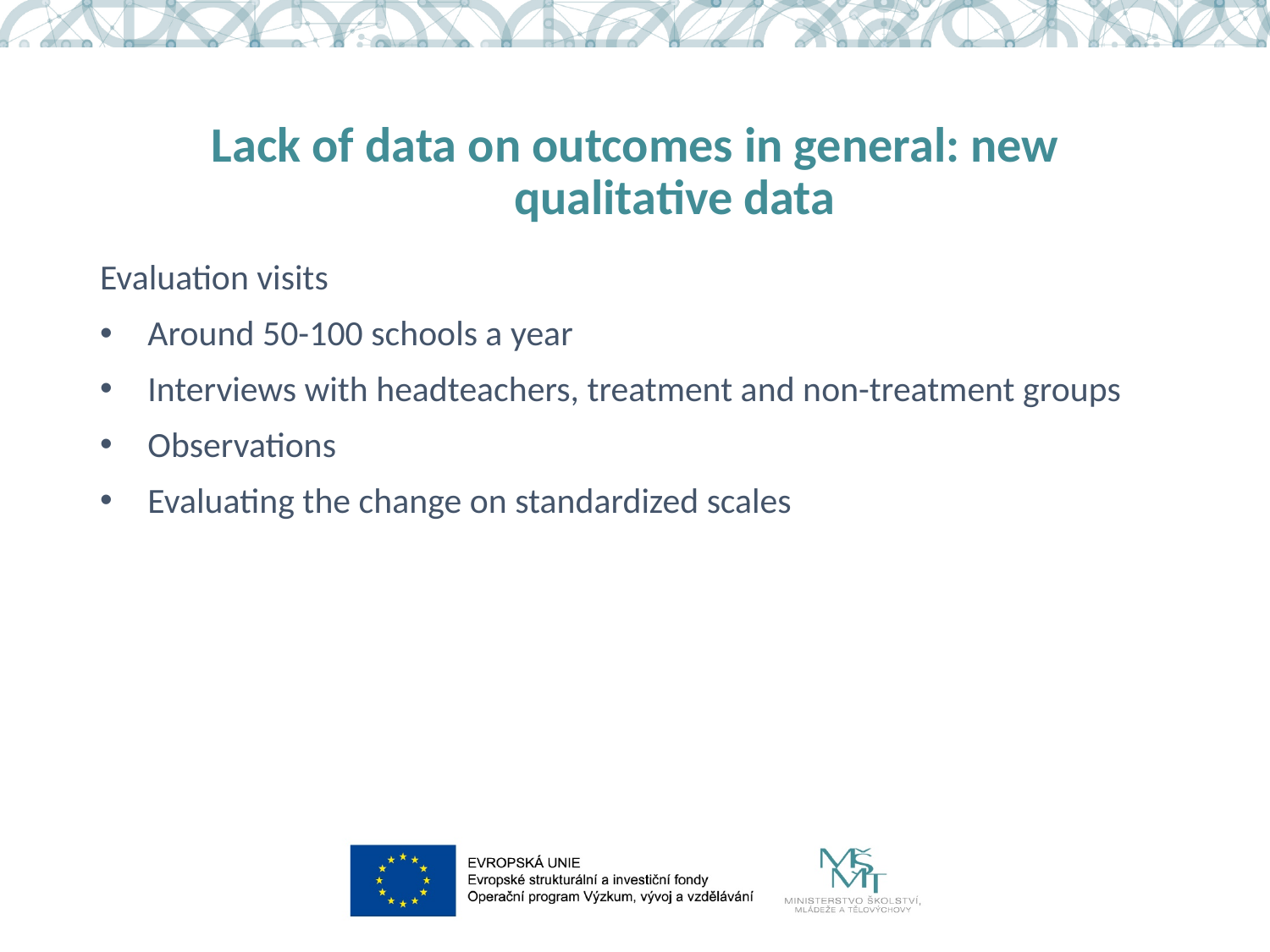

# Lack of data on outcomes in general: new qualitative data
Evaluation visits
Around 50-100 schools a year
Interviews with headteachers, treatment and non-treatment groups
Observations
Evaluating the change on standardized scales